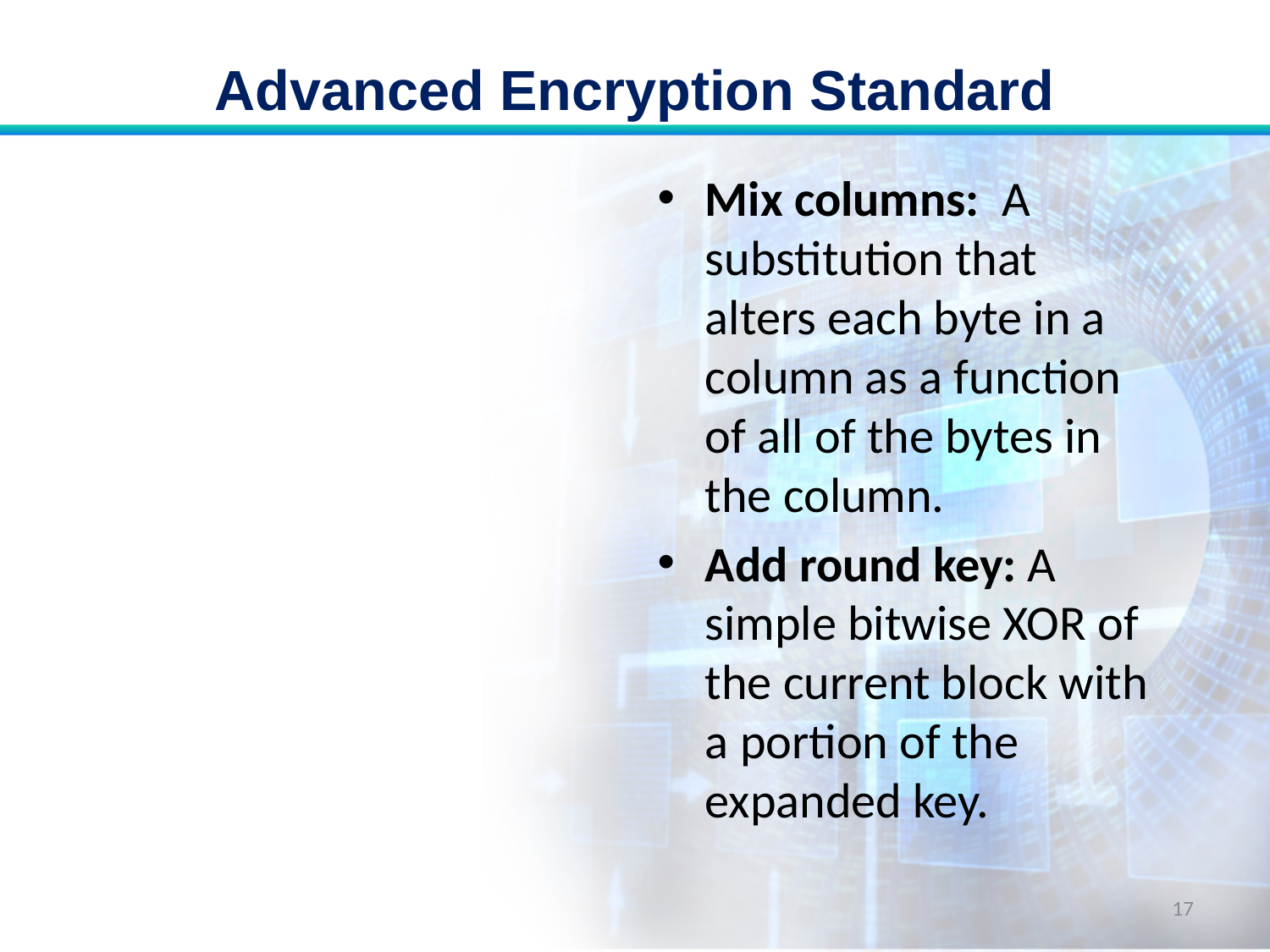

# Advanced Encryption Standard
Mix columns:  A substitution that alters each byte in a column as a function of all of the bytes in the column.
Add round key: A simple bitwise XOR of the current block with a portion of the expanded key.
17